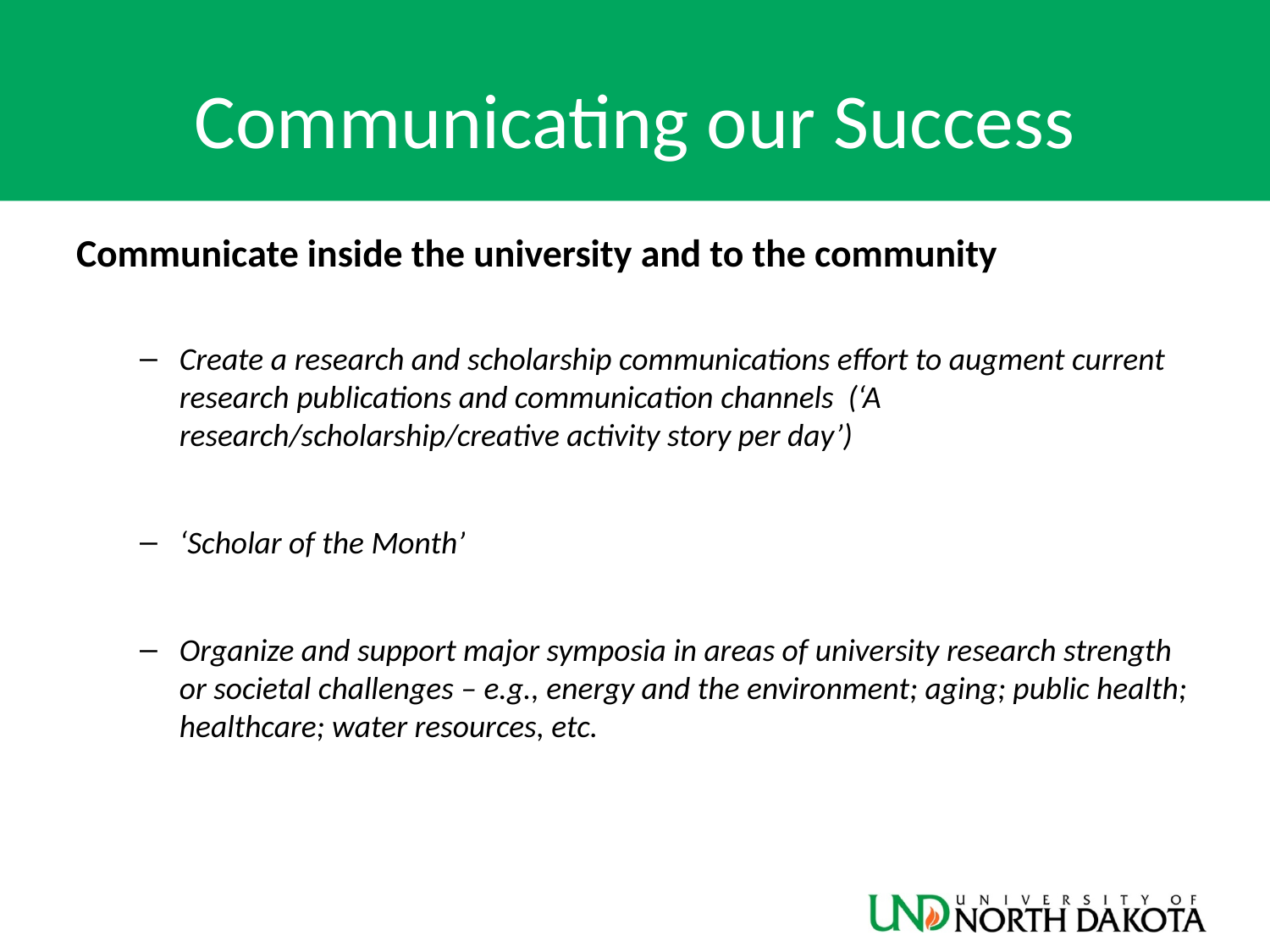

# Communicating our Success
Communicate inside the university and to the community

Create a research and scholarship communications effort to augment current research publications and communication channels  (‘A research/scholarship/creative activity story per day’)

‘Scholar of the Month’

Organize and support major symposia in areas of university research strength or societal challenges – e.g., energy and the environment; aging; public health; healthcare; water resources, etc.